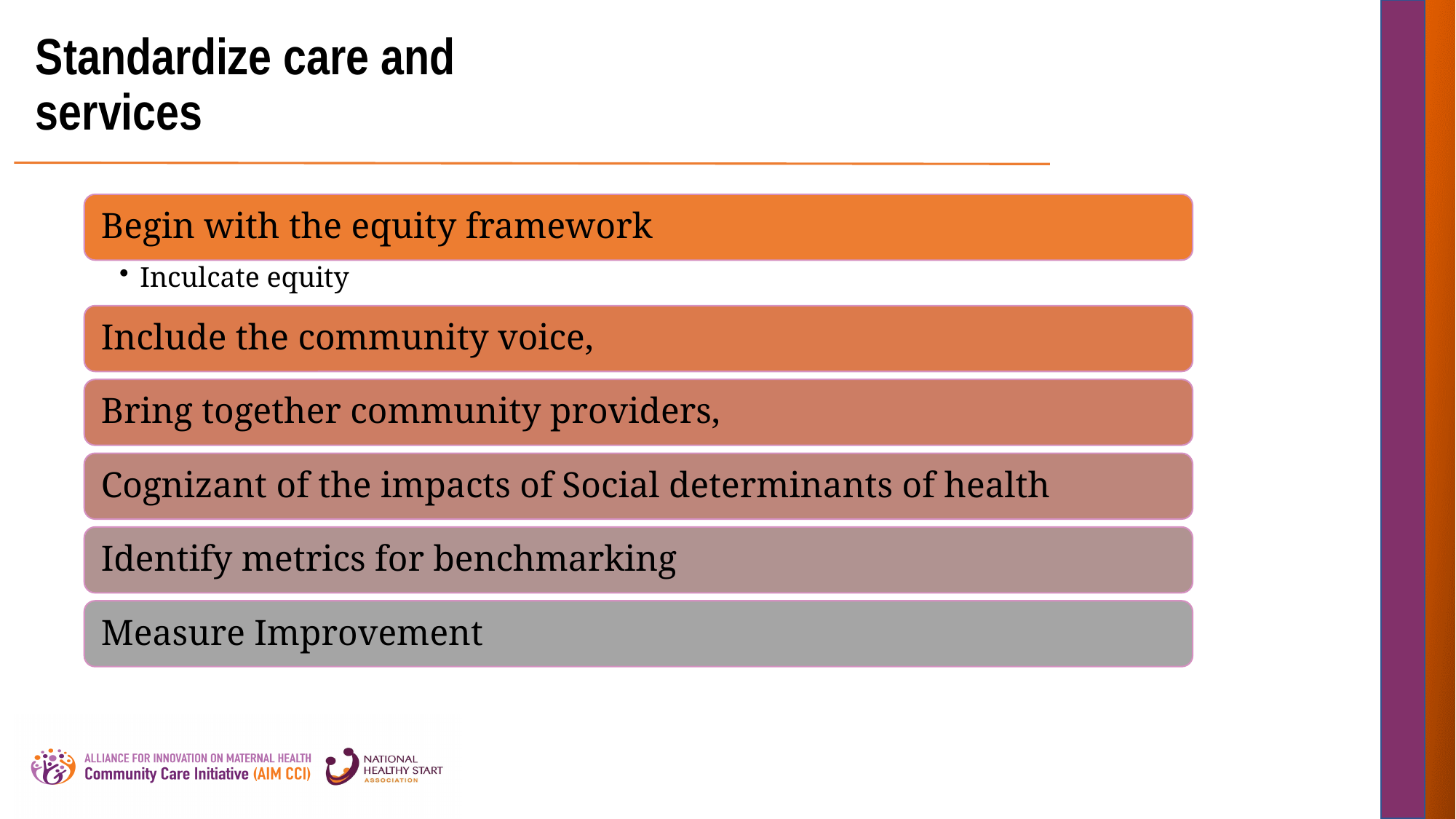

# Standardize care and services
Begin with the equity framework
Inculcate equity
Include the community voice,
Bring together community providers,
Cognizant of the impacts of Social determinants of health
Identify metrics for benchmarking
Measure Improvement